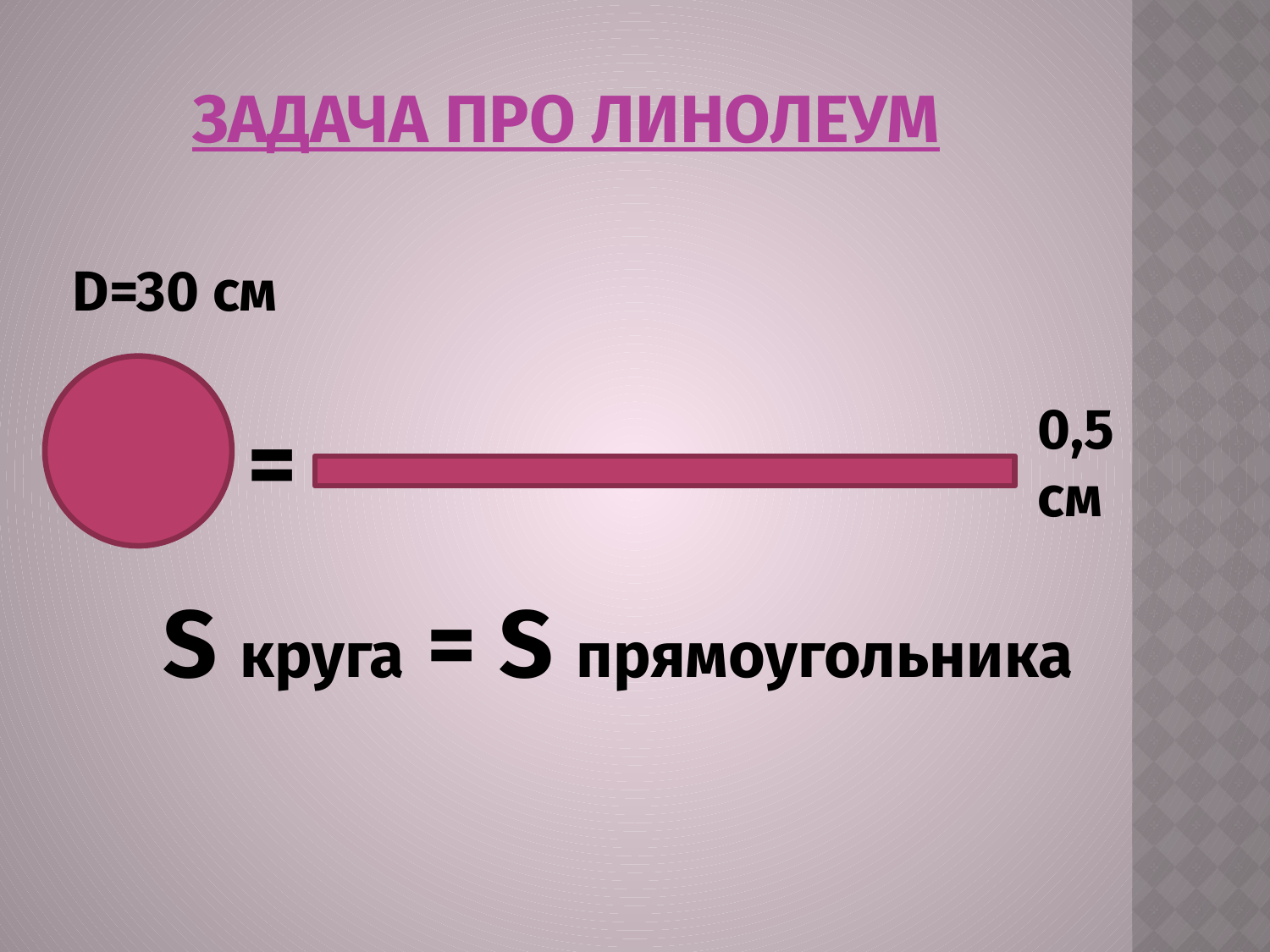

# Задача про линолеум

D=30 см

0,5 см
=

    S круга = S прямоугольника